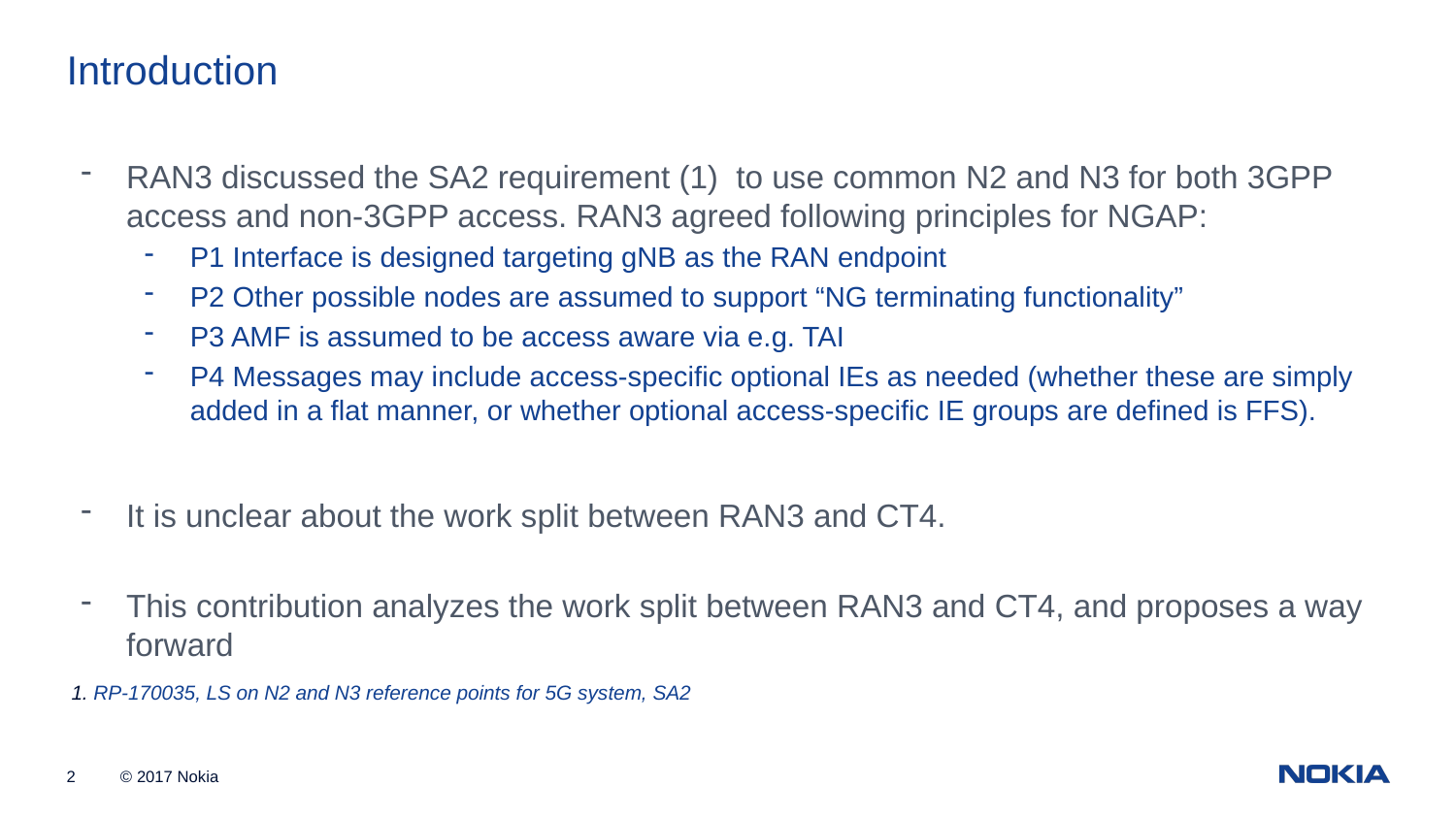

# Introduction
RAN3 discussed the SA2 requirement (1)  to use common N2 and N3 for both 3GPP access and non-3GPP access. RAN3 agreed following principles for NGAP:
P1 Interface is designed targeting gNB as the RAN endpoint
P2 Other possible nodes are assumed to support “NG terminating functionality”
P3 AMF is assumed to be access aware via e.g. TAI
P4 Messages may include access-specific optional IEs as needed (whether these are simply added in a flat manner, or whether optional access-specific IE groups are defined is FFS).

It is unclear about the work split between RAN3 and CT4.

This contribution analyzes the work split between RAN3 and CT4, and proposes a way forward

1. RP-170035, LS on N2 and N3 reference points for 5G system, SA2